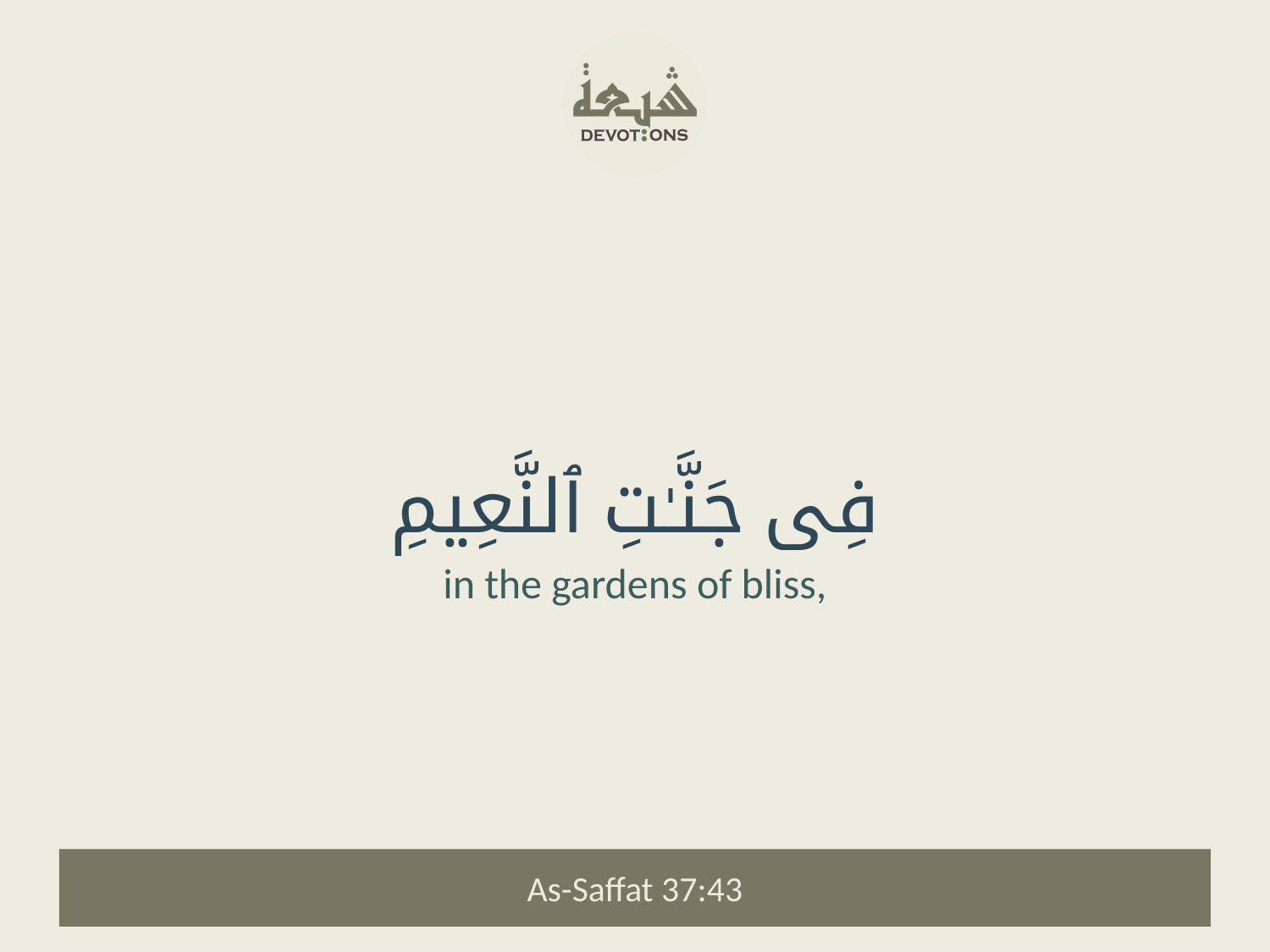

فِى جَنَّـٰتِ ٱلنَّعِيمِ
in the gardens of bliss,
As-Saffat 37:43